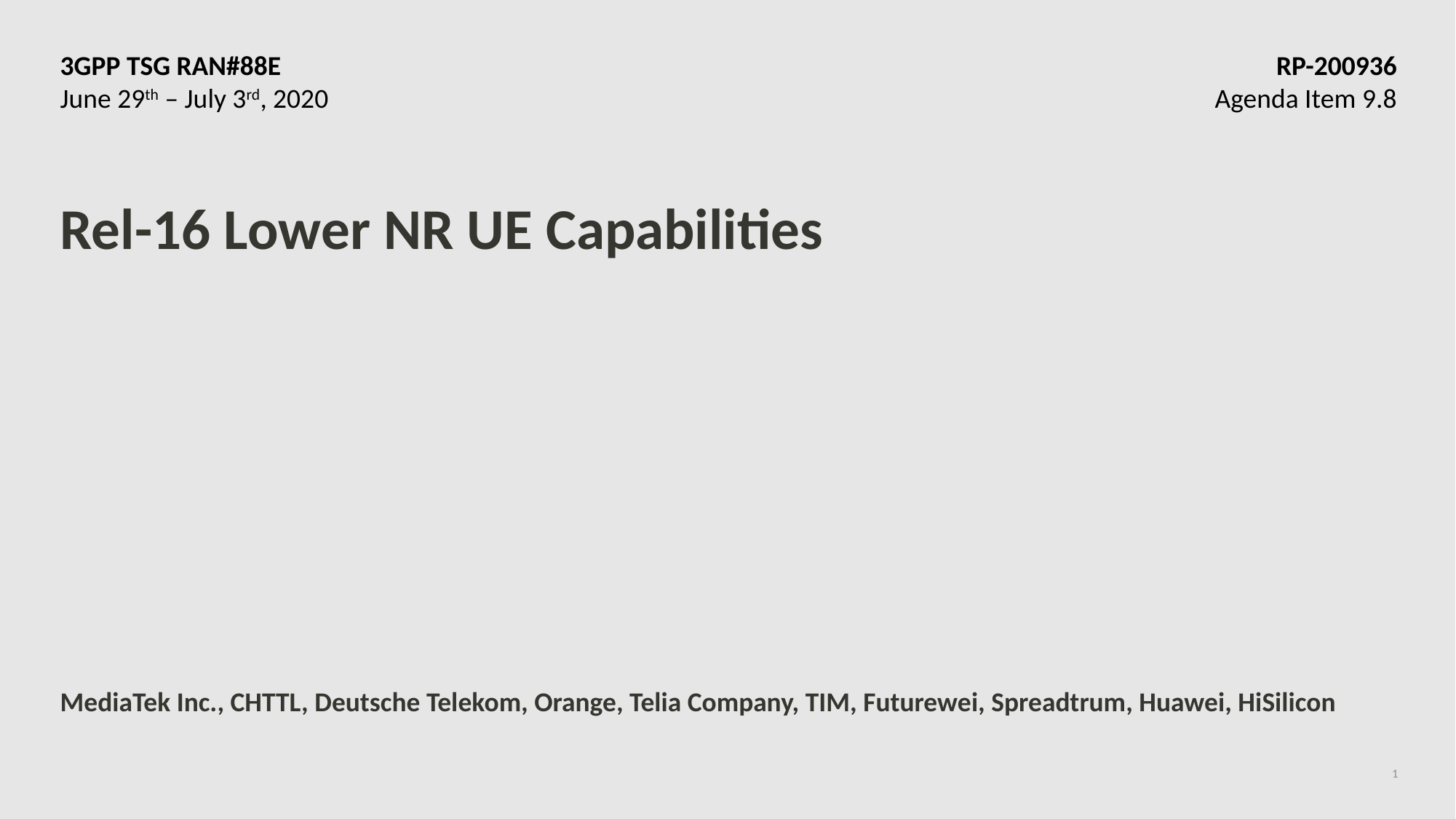

3GPP TSG RAN#88E	RP-200936
June 29th – July 3rd, 2020	Agenda Item 9.8
# Rel-16 Lower NR UE Capabilities
MediaTek Inc., CHTTL, Deutsche Telekom, Orange, Telia Company, TIM, Futurewei, Spreadtrum, Huawei, HiSilicon
1